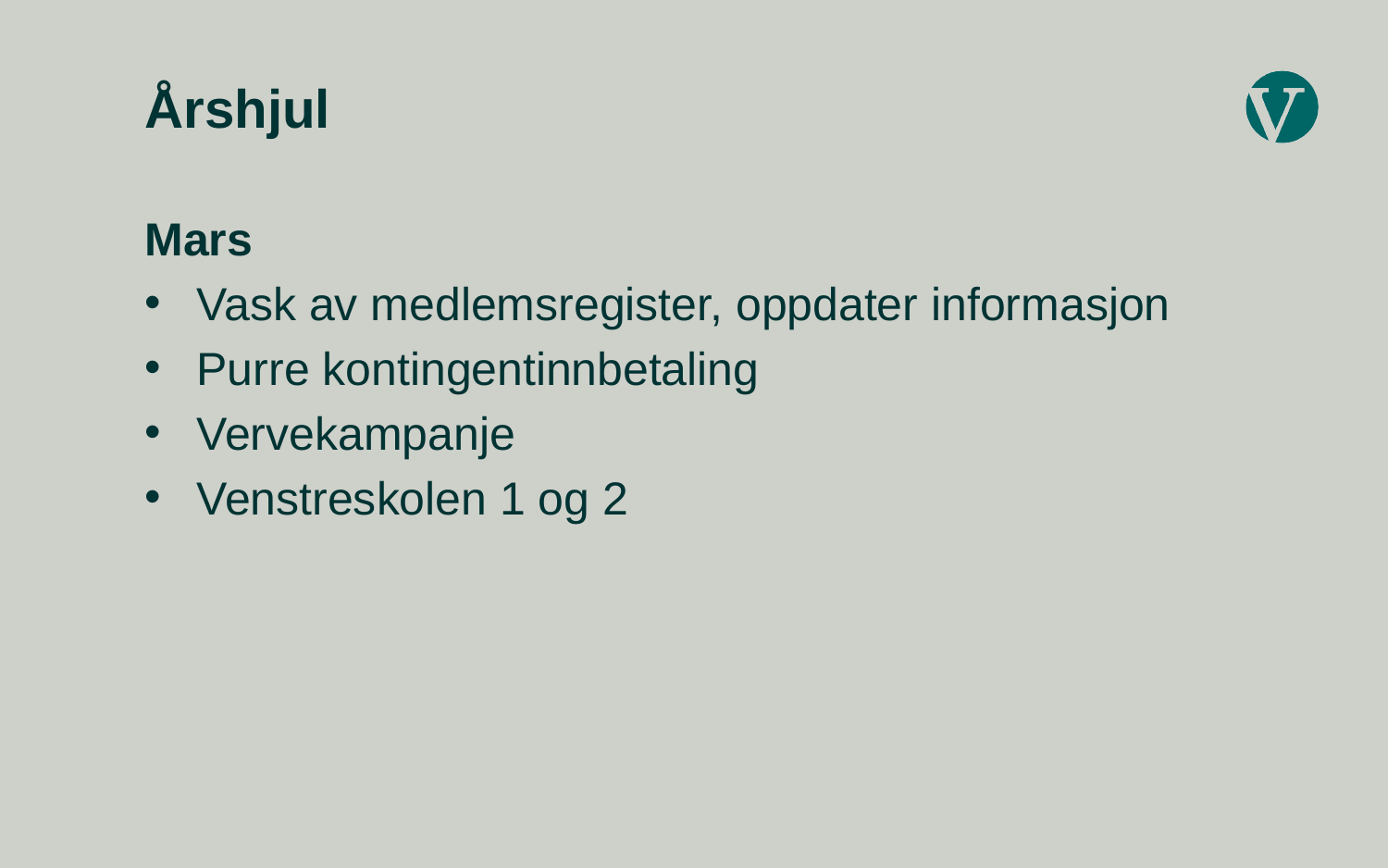

# Årshjul
Mars
Vask av medlemsregister, oppdater informasjon
Purre kontingentinnbetaling
Vervekampanje
Venstreskolen 1 og 2